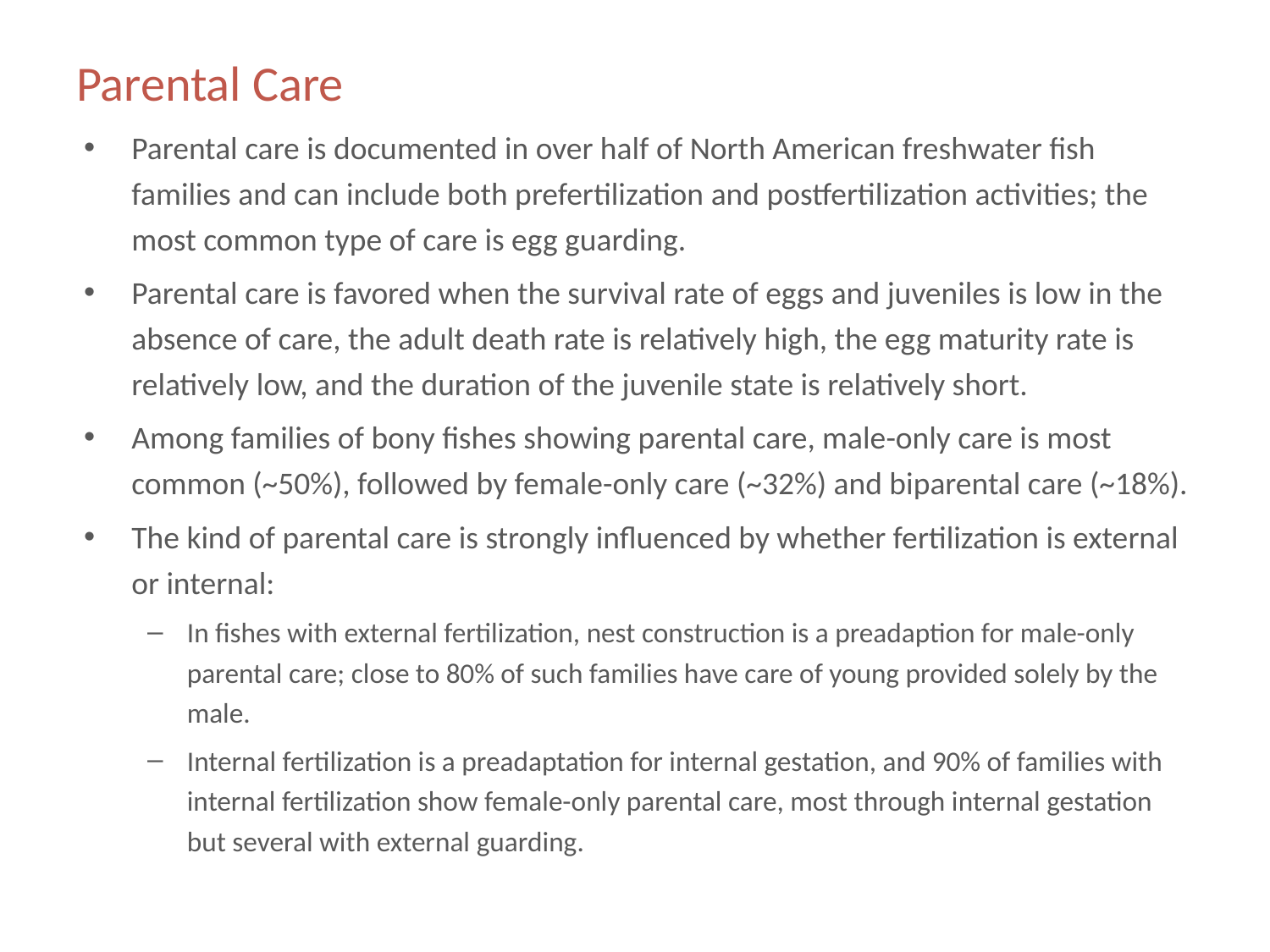

# Parental Care
Parental care is documented in over half of North American freshwater fish families and can include both prefertilization and postfertilization activities; the most common type of care is egg guarding.
Parental care is favored when the survival rate of eggs and juveniles is low in the absence of care, the adult death rate is relatively high, the egg maturity rate is relatively low, and the duration of the juvenile state is relatively short.
Among families of bony fishes showing parental care, male-only care is most common (~50%), followed by female-only care (~32%) and biparental care (~18%).
The kind of parental care is strongly influenced by whether fertilization is external or internal:
In fishes with external fertilization, nest construction is a preadaption for male-only parental care; close to 80% of such families have care of young provided solely by the male.
Internal fertilization is a preadaptation for internal gestation, and 90% of families with internal fertilization show female-only parental care, most through internal gestation but several with external guarding.